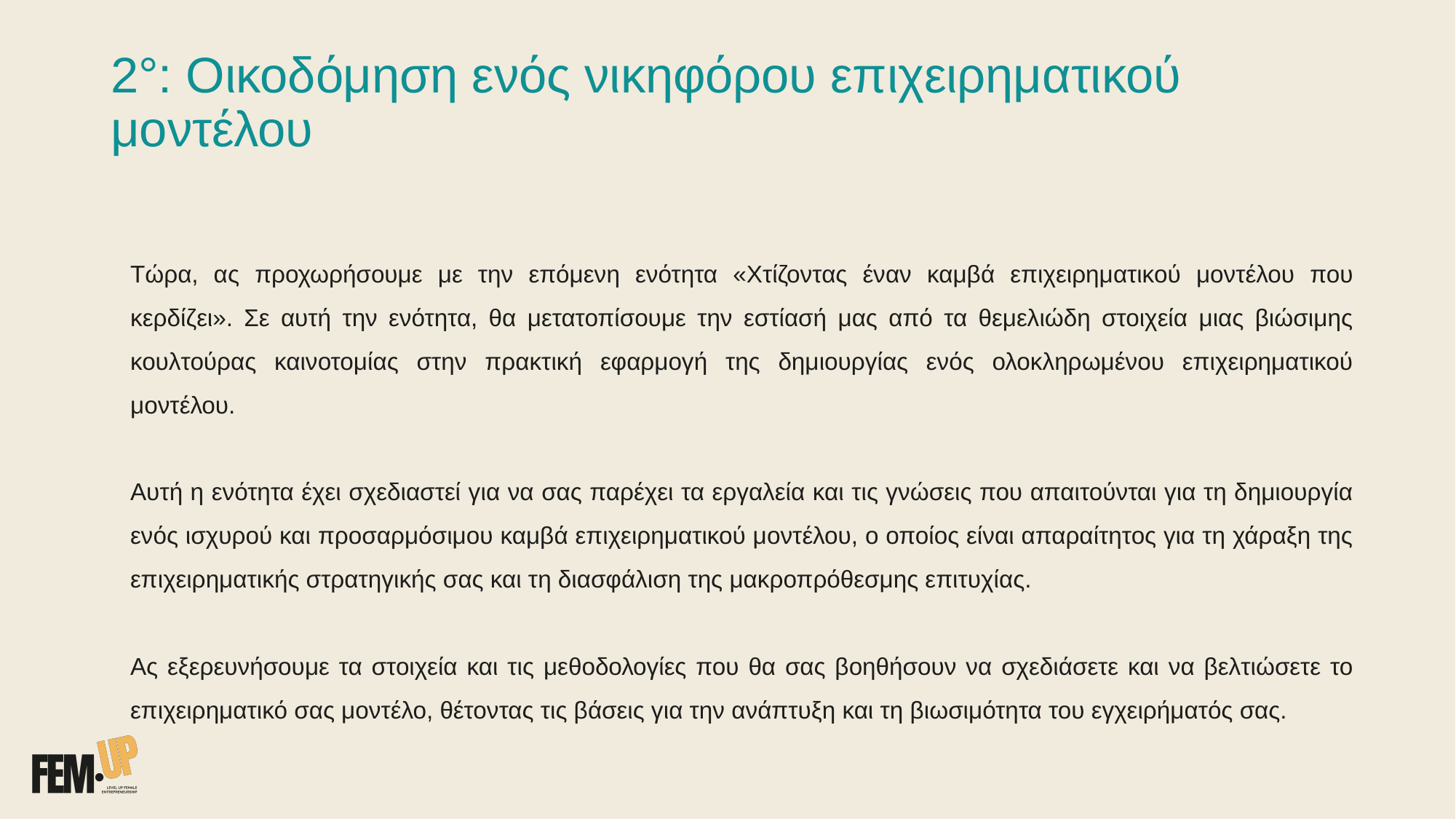

# 2°: Οικοδόμηση ενός νικηφόρου επιχειρηματικού μοντέλου
Τώρα, ας προχωρήσουμε με την επόμενη ενότητα «Χτίζοντας έναν καμβά επιχειρηματικού μοντέλου που κερδίζει». Σε αυτή την ενότητα, θα μετατοπίσουμε την εστίασή μας από τα θεμελιώδη στοιχεία μιας βιώσιμης κουλτούρας καινοτομίας στην πρακτική εφαρμογή της δημιουργίας ενός ολοκληρωμένου επιχειρηματικού μοντέλου.

Αυτή η ενότητα έχει σχεδιαστεί για να σας παρέχει τα εργαλεία και τις γνώσεις που απαιτούνται για τη δημιουργία ενός ισχυρού και προσαρμόσιμου καμβά επιχειρηματικού μοντέλου, ο οποίος είναι απαραίτητος για τη χάραξη της επιχειρηματικής στρατηγικής σας και τη διασφάλιση της μακροπρόθεσμης επιτυχίας.

Ας εξερευνήσουμε τα στοιχεία και τις μεθοδολογίες που θα σας βοηθήσουν να σχεδιάσετε και να βελτιώσετε το επιχειρηματικό σας μοντέλο, θέτοντας τις βάσεις για την ανάπτυξη και τη βιωσιμότητα του εγχειρήματός σας.